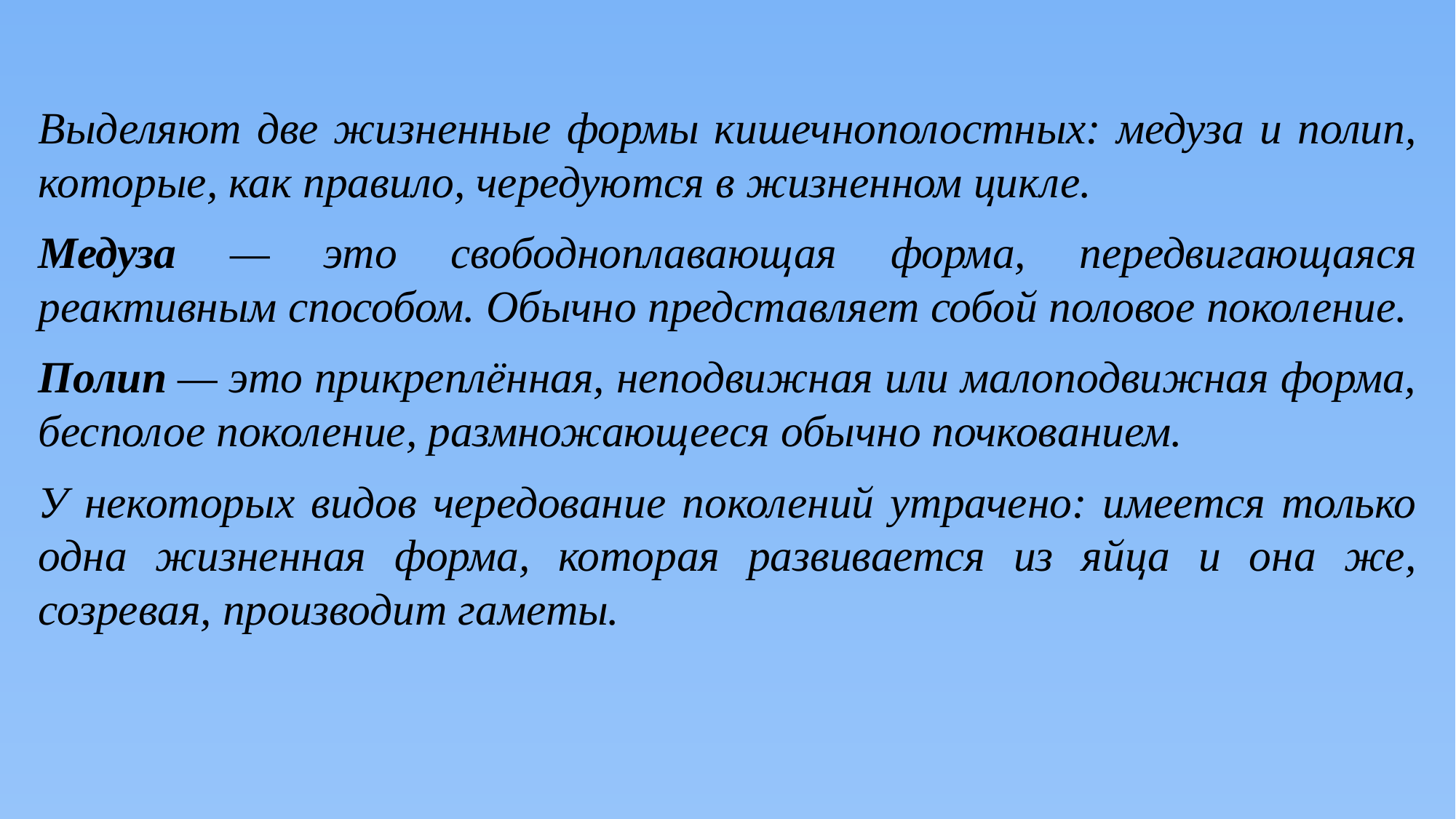

Выделяют две жизненные формы кишечнополостных: медуза и полип, которые, как правило, чередуются в жизненном цикле.
Медуза — это свободноплавающая форма, передвигающаяся реактивным способом. Обычно представляет собой половое поколение.
Полип — это прикреплённая, неподвижная или малоподвижная форма, бесполое поколение, размножающееся обычно почкованием.
У некоторых видов чередование поколений утрачено: имеется только одна жизненная форма, которая развивается из яйца и она же, созревая, производит гаметы.